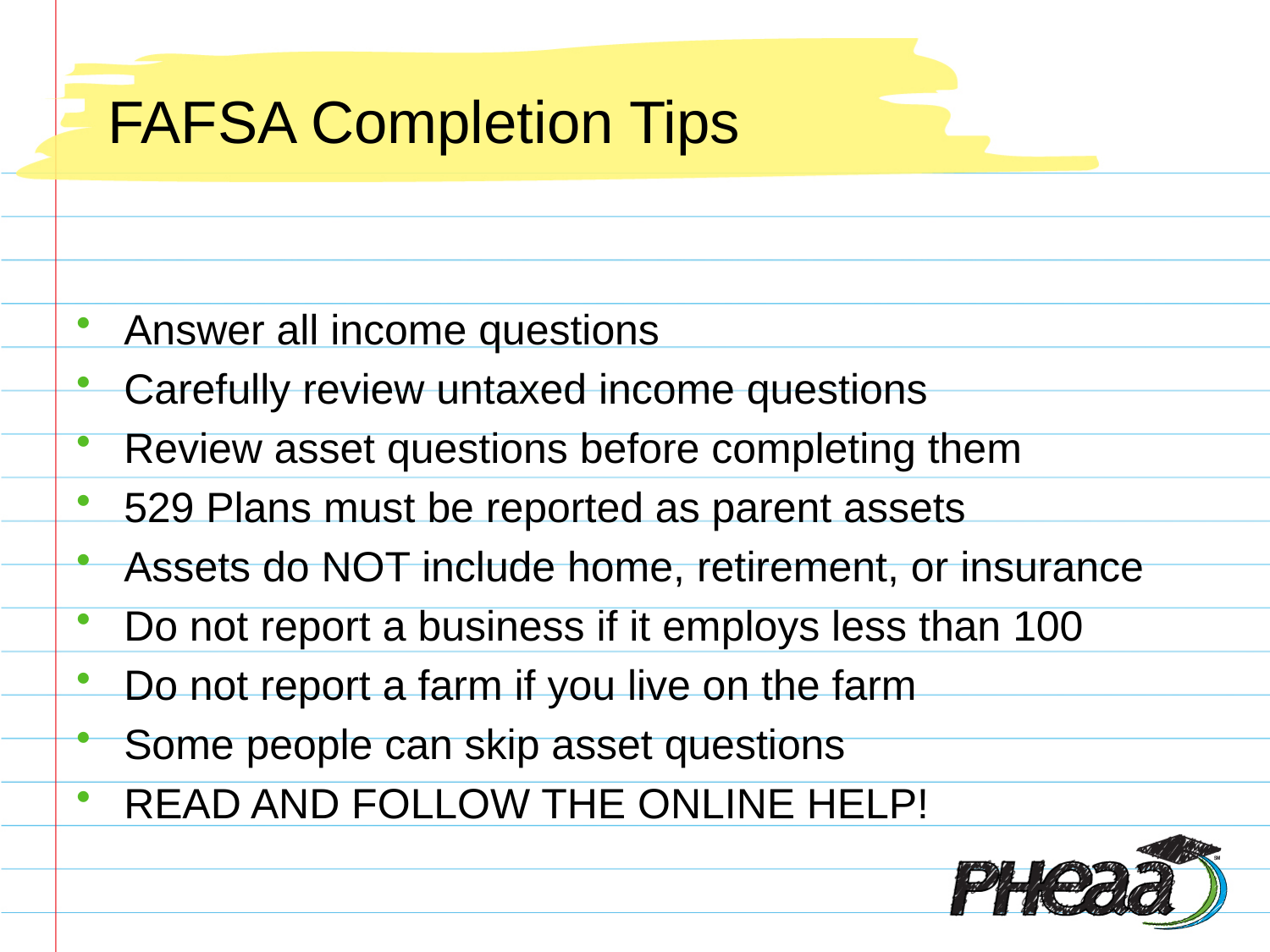

# FAFSA Completion Tips
Answer all income questions
Carefully review untaxed income questions
Review asset questions before completing them
529 Plans must be reported as parent assets
Assets do NOT include home, retirement, or insurance
Do not report a business if it employs less than 100
Do not report a farm if you live on the farm
Some people can skip asset questions
READ AND FOLLOW THE ONLINE HELP!